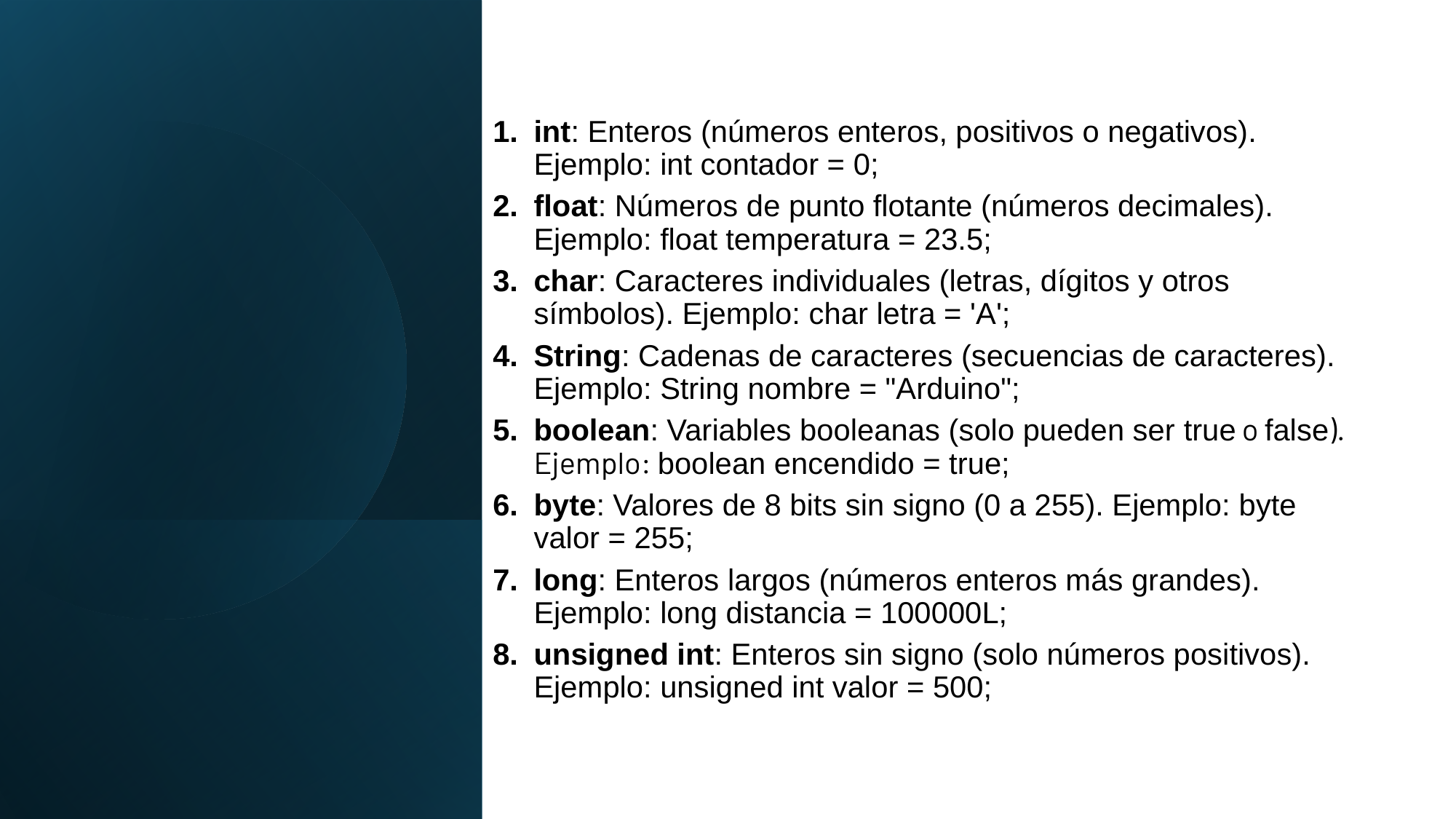

int: Enteros (números enteros, positivos o negativos). Ejemplo: int contador = 0;
float: Números de punto flotante (números decimales). Ejemplo: float temperatura = 23.5;
char: Caracteres individuales (letras, dígitos y otros símbolos). Ejemplo: char letra = 'A';
String: Cadenas de caracteres (secuencias de caracteres). Ejemplo: String nombre = "Arduino";
boolean: Variables booleanas (solo pueden ser true o false). Ejemplo: boolean encendido = true;
byte: Valores de 8 bits sin signo (0 a 255). Ejemplo: byte valor = 255;
long: Enteros largos (números enteros más grandes). Ejemplo: long distancia = 100000L;
unsigned int: Enteros sin signo (solo números positivos). Ejemplo: unsigned int valor = 500;